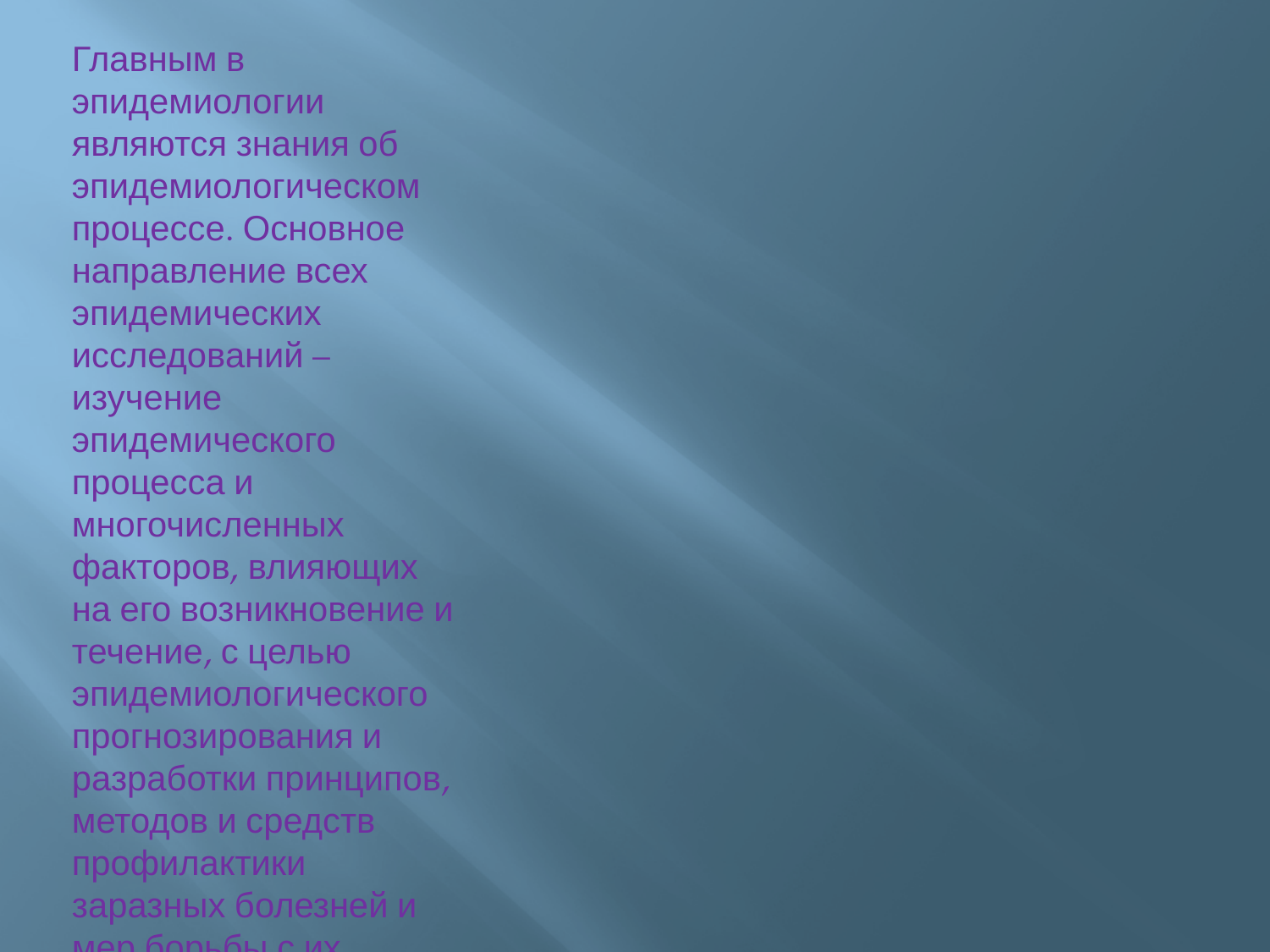

Главным в эпидемиологии являются знания об эпидемиологическом процессе. Основное направление всех эпидемических исследований – изучение эпидемического процесса и многочисленных факторов, влияющих на его возникновение и течение, с целью эпидемиологического прогнозирования и разработки принципов, методов и средств профилактики заразных болезней и мер борьбы с их распространением.

#